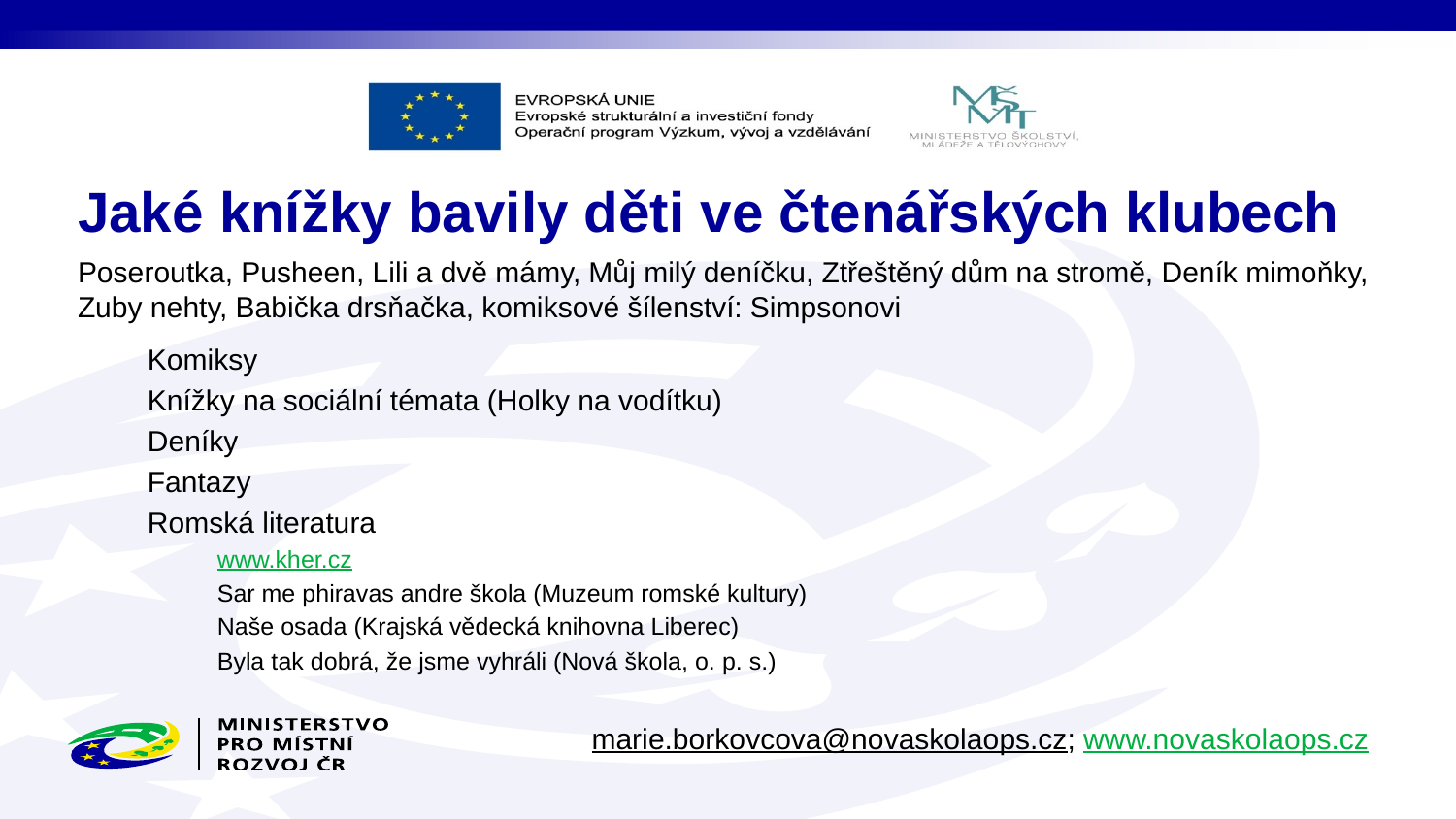

# Jaké knížky bavily děti ve čtenářských klubech
Poseroutka, Pusheen, Lili a dvě mámy, Můj milý deníčku, Ztřeštěný dům na stromě, Deník mimoňky, Zuby nehty, Babička drsňačka, komiksové šílenství: Simpsonovi
Komiksy
Knížky na sociální témata (Holky na vodítku)
Deníky
Fantazy
Romská literatura
www.kher.cz
Sar me phiravas andre škola (Muzeum romské kultury)
Naše osada (Krajská vědecká knihovna Liberec)
Byla tak dobrá, že jsme vyhráli (Nová škola, o. p. s.)

marie.borkovcova@novaskolaops.cz; www.novaskolaops.cz